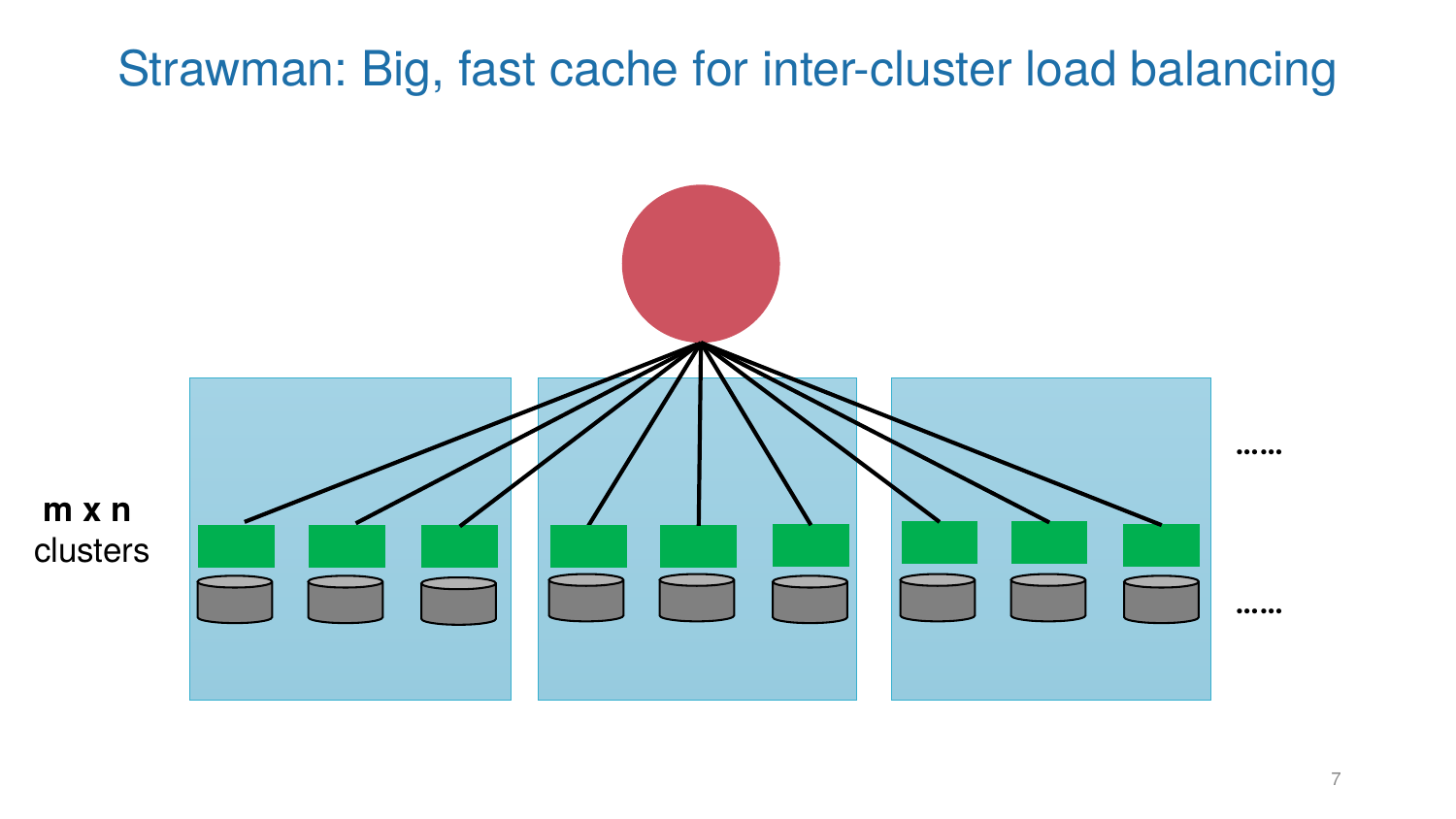

# Strawman: Big, fast cache for inter-cluster load balancing

……
m x n
clusters

……

7